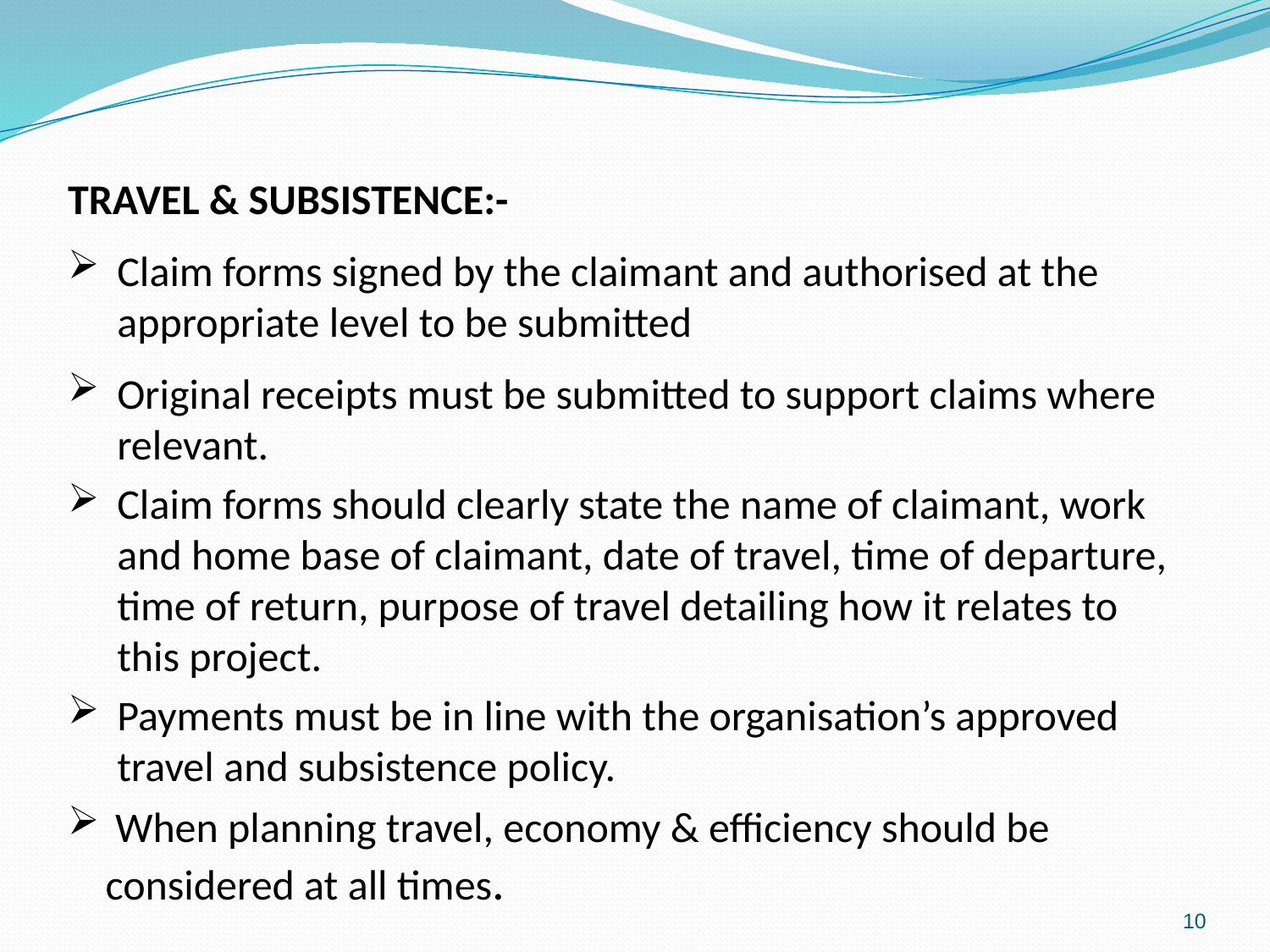

#
TRAVEL & SUBSISTENCE:-
Claim forms signed by the claimant and authorised at the appropriate level to be submitted
Original receipts must be submitted to support claims where relevant.
Claim forms should clearly state the name of claimant, work and home base of claimant, date of travel, time of departure, time of return, purpose of travel detailing how it relates to this project.
Payments must be in line with the organisation’s approved travel and subsistence policy.
 When planning travel, economy & efficiency should be considered at all times.

10